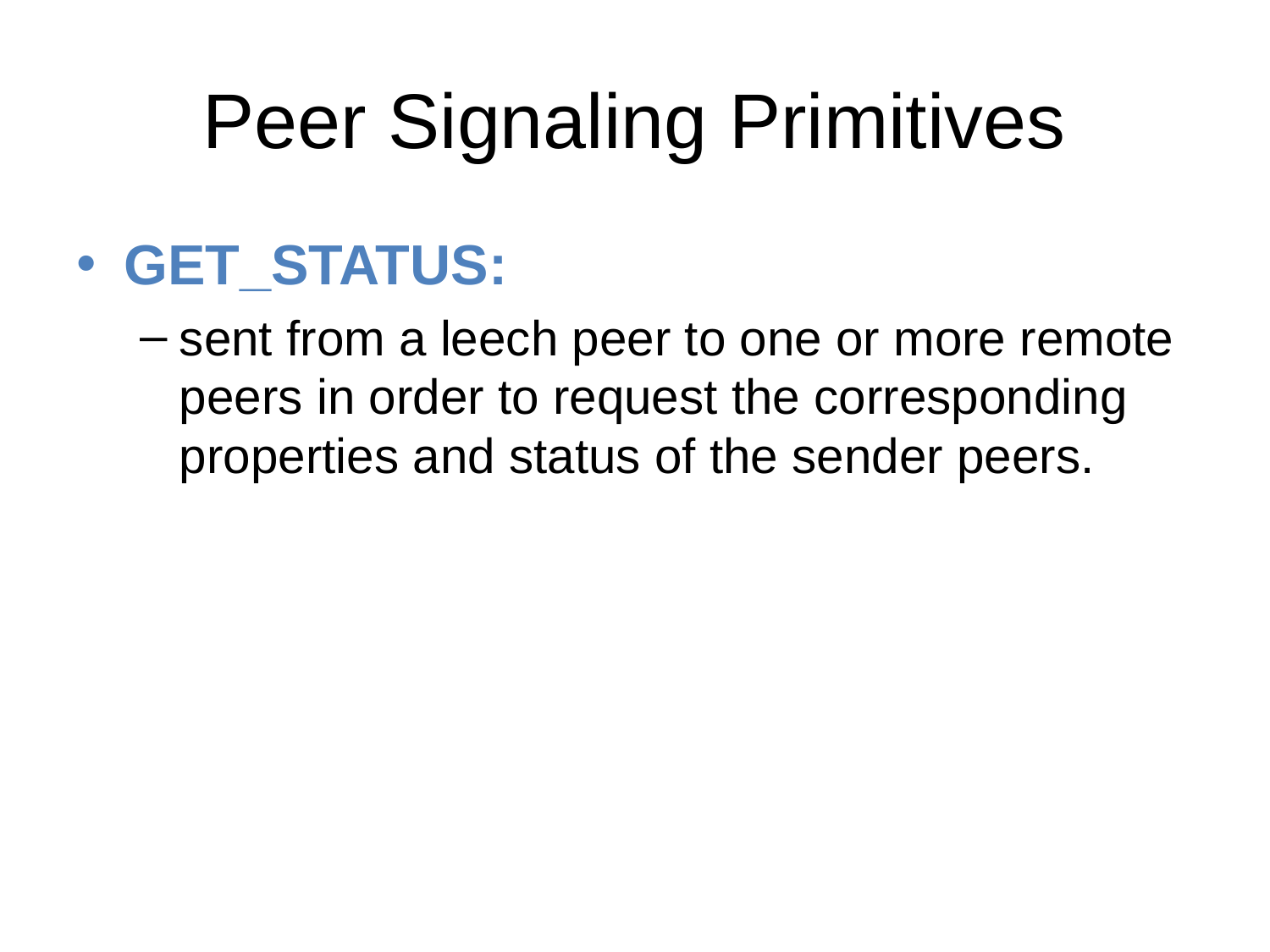

# Peer Signaling Primitives
GET_STATUS:
sent from a leech peer to one or more remote peers in order to request the corresponding properties and status of the sender peers.